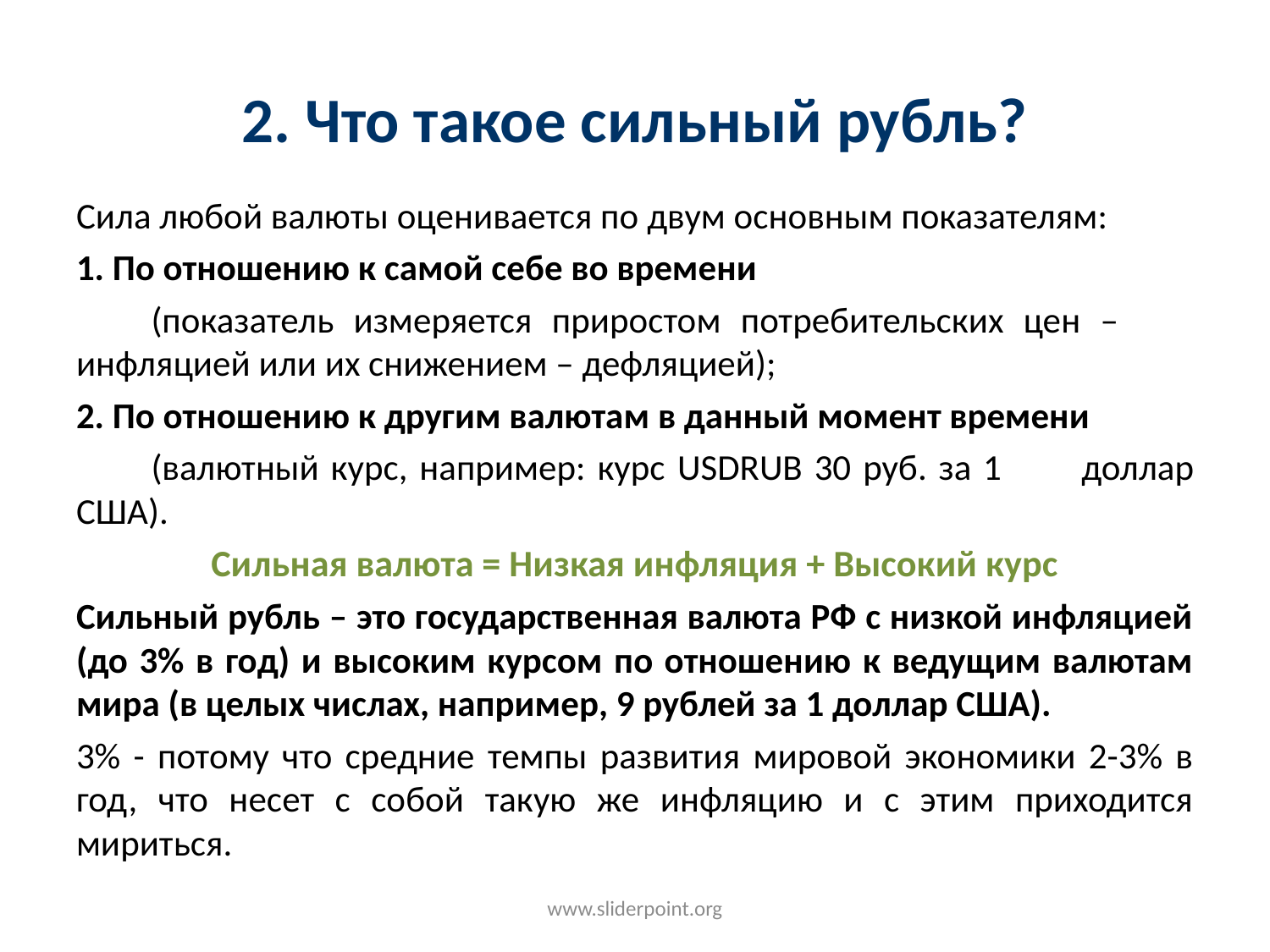

# 2. Что такое сильный рубль?
Сила любой валюты оценивается по двум основным показателям:
1. По отношению к самой себе во времени
	(показатель измеряется приростом потребительских цен – 	инфляцией или их снижением – дефляцией);
2. По отношению к другим валютам в данный момент времени
	(валютный курс, например: курс USDRUB 30 руб. за 1 	доллар США).
Сильная валюта = Низкая инфляция + Высокий курс
Cильный рубль – это государственная валюта РФ с низкой инфляцией (до 3% в год) и высоким курсом по отношению к ведущим валютам мира (в целых числах, например, 9 рублей за 1 доллар США).
3% - потому что средние темпы развития мировой экономики 2-3% в год, что несет с собой такую же инфляцию и с этим приходится мириться.
www.sliderpoint.org